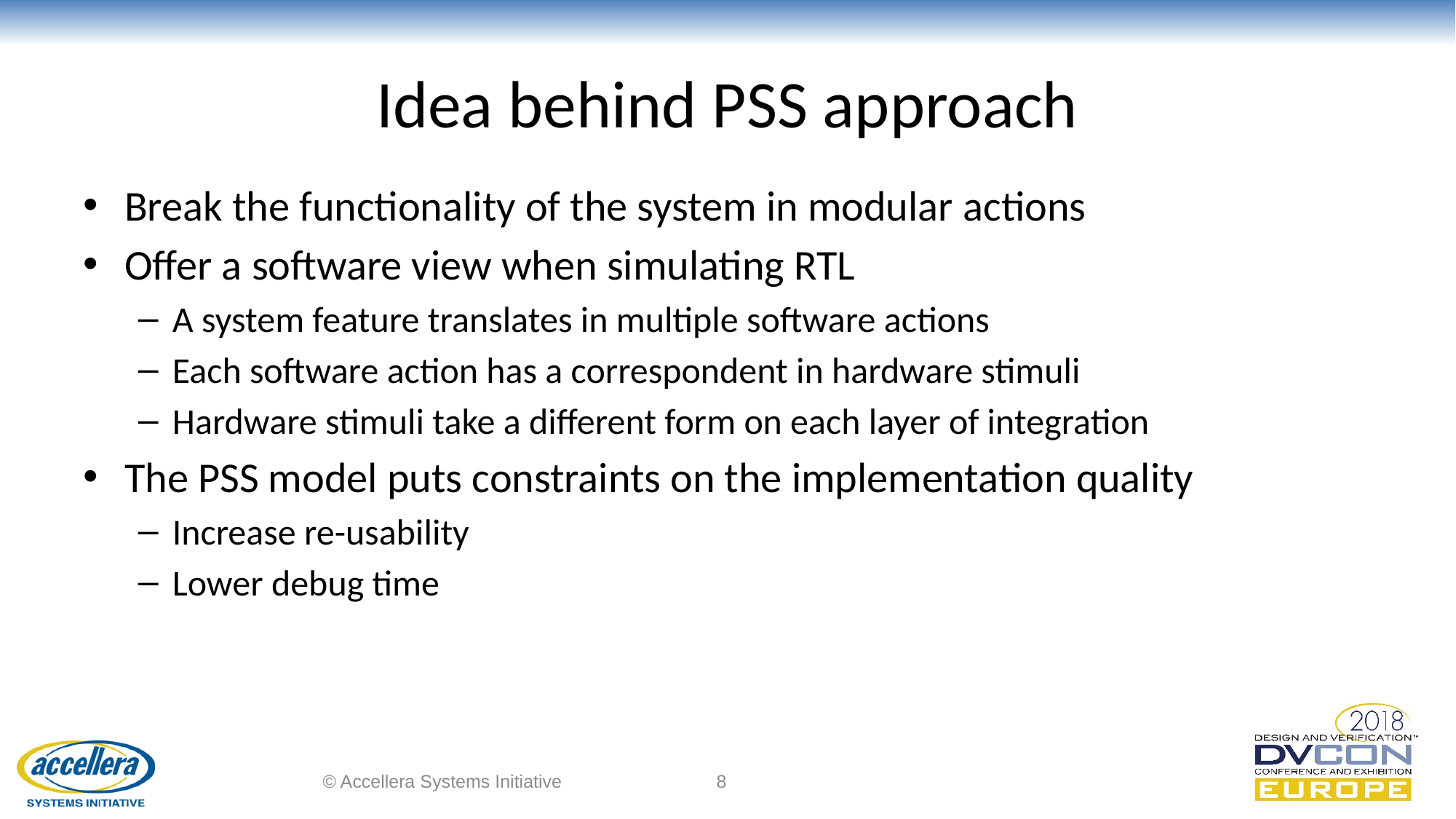

# Idea behind PSS approach
Break the functionality of the system in modular actions
Offer a software view when simulating RTL
A system feature translates in multiple software actions
Each software action has a correspondent in hardware stimuli
Hardware stimuli take a different form on each layer of integration
The PSS model puts constraints on the implementation quality
Increase re-usability
Lower debug time
© Accellera Systems Initiative
8